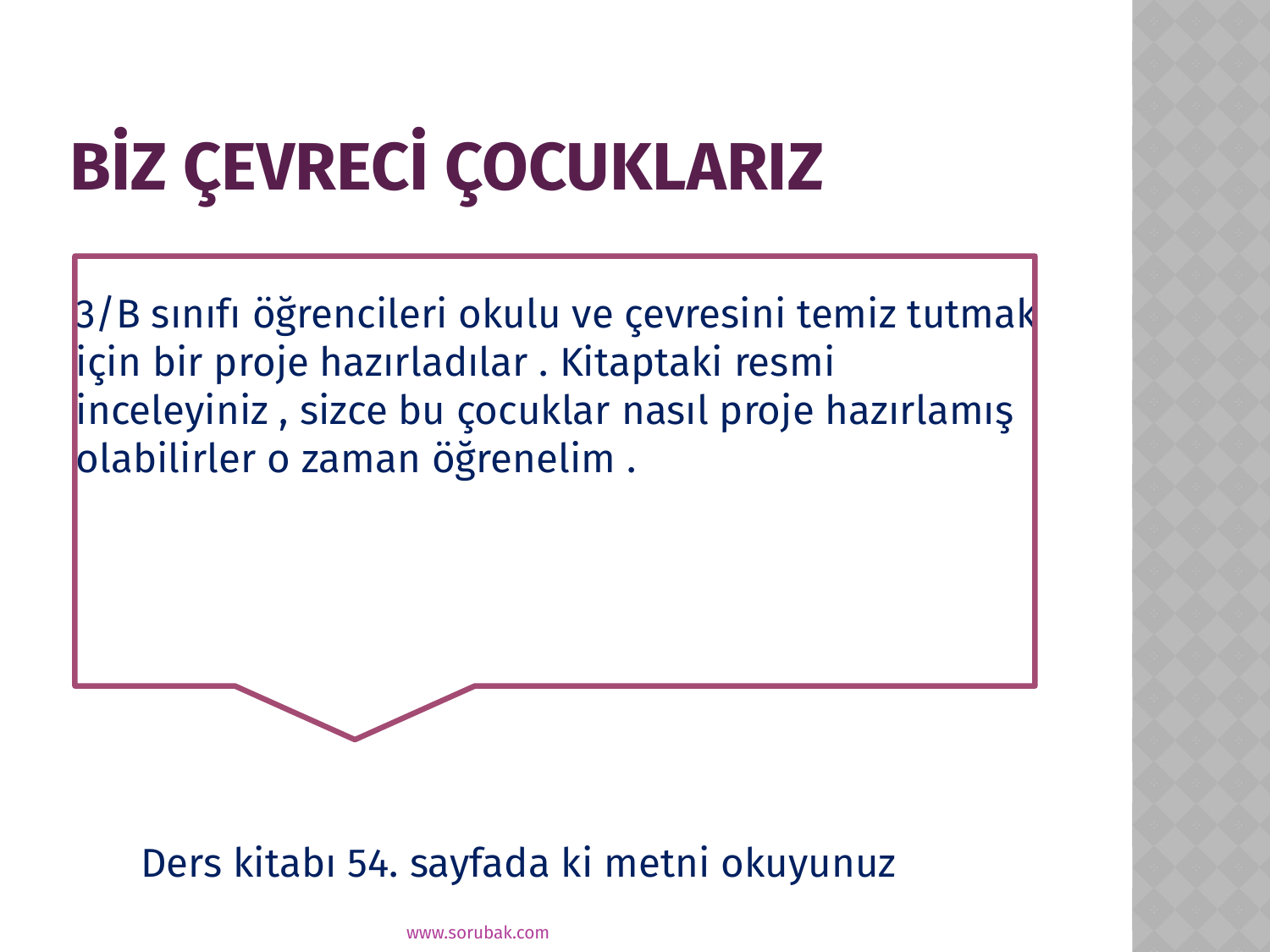

# Biz Çevreci Çocuklarız

3/B sınıfı öğrencileri okulu ve çevresini temiz tutmak için bir proje hazırladılar . Kitaptaki resmi inceleyiniz , sizce bu çocuklar nasıl proje hazırlamış olabilirler o zaman öğrenelim .

      Ders kitabı 54. sayfada ki metni okuyunuz

www.sorubak.com